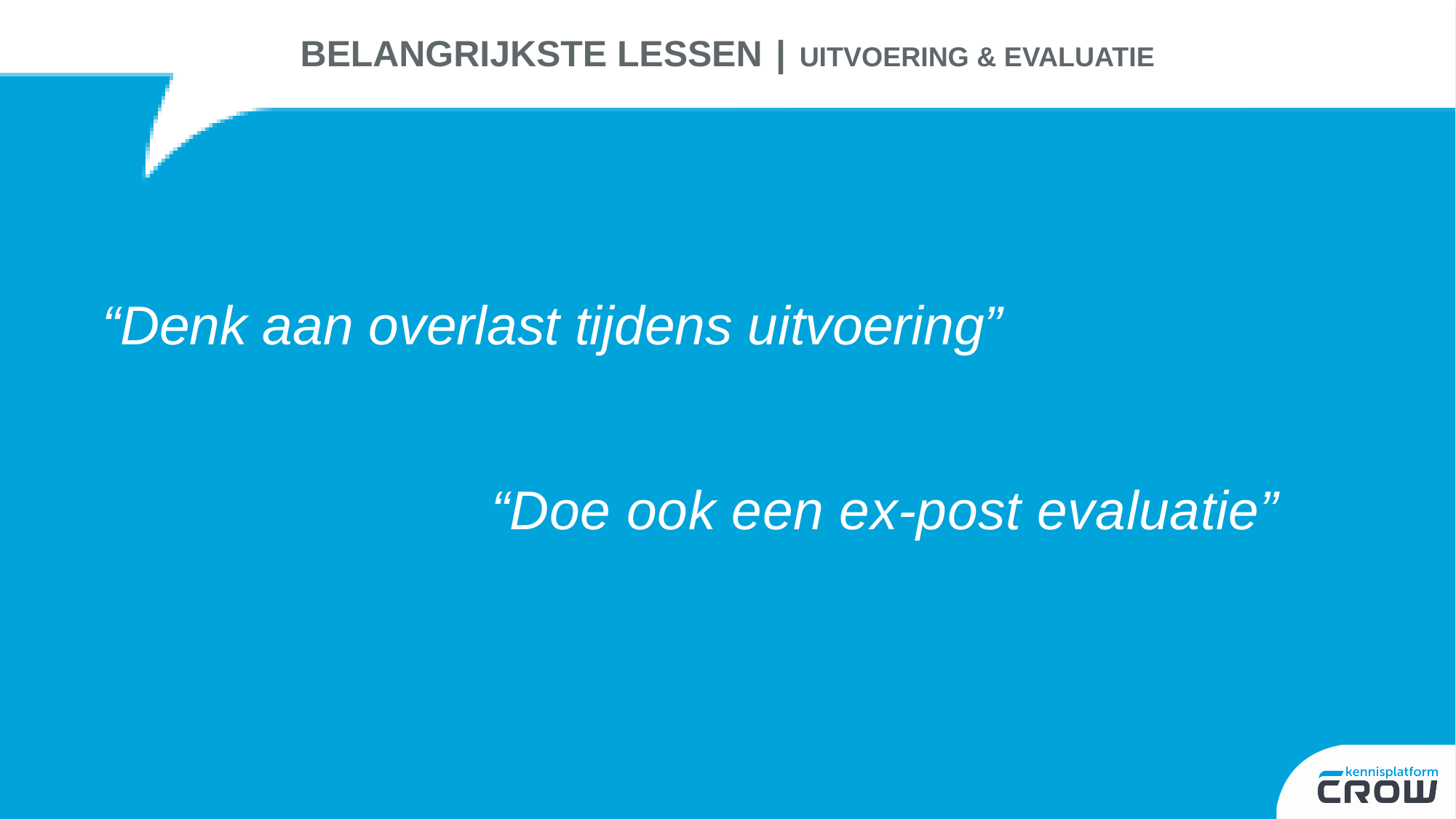

BELANGRIJKSTE LESSEN | UITVOERING & EVALUATIE

“Doe ook een ex-post evaluatie”

“Denk aan overlast tijdens uitvoering”